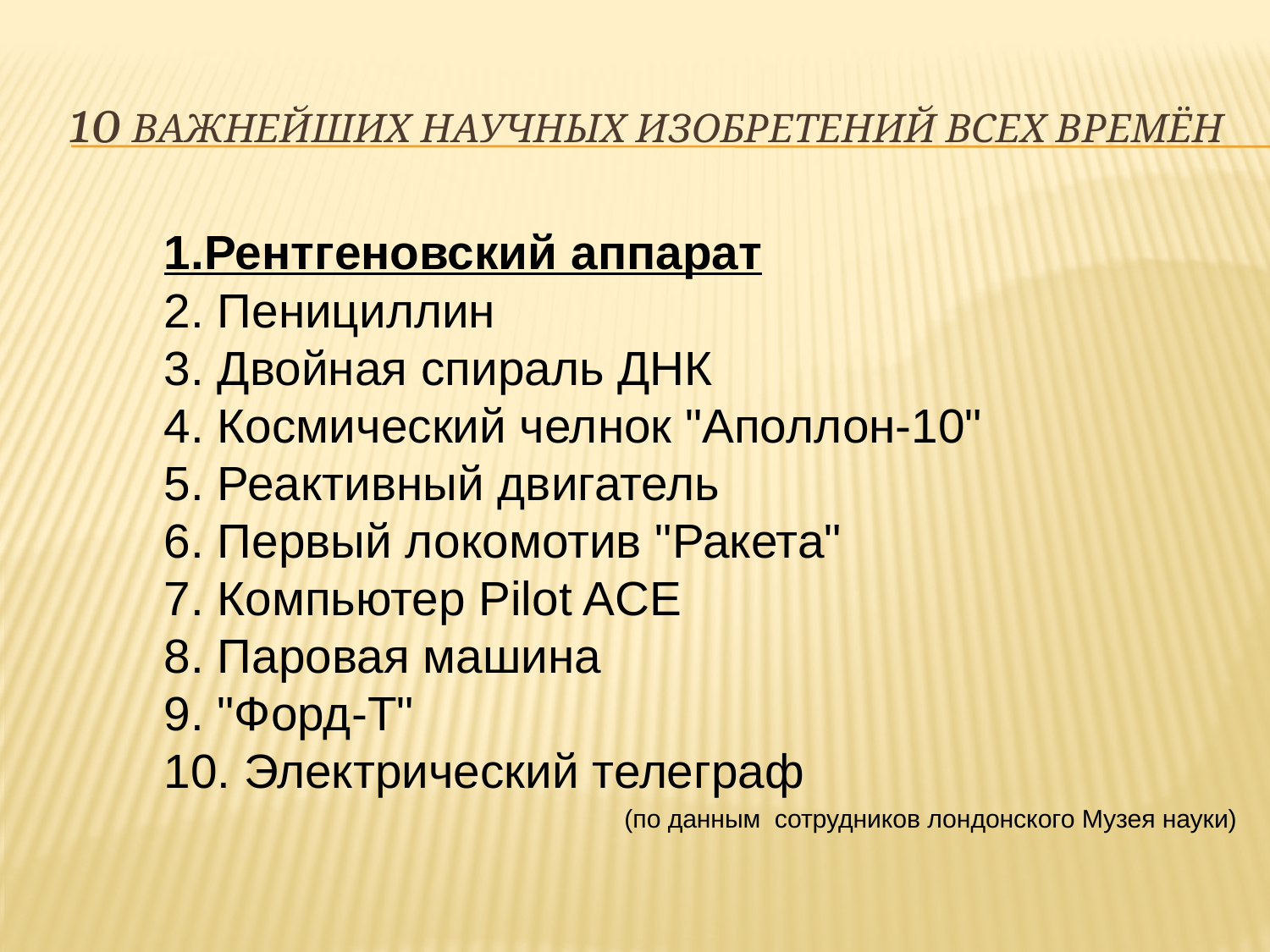

# 10 важнейших научных изобретений всех времён
1.Рентгеновский аппарат
2. Пенициллин
3. Двойная спираль ДНК
4. Космический челнок "Аполлон-10"
5. Реактивный двигатель
6. Первый локомотив "Ракета"
7. Компьютер Pilot ACE
8. Паровая машина
9. "Форд-T"
10. Электрический телеграф
(по данным  сотрудников лондонского Музея науки)